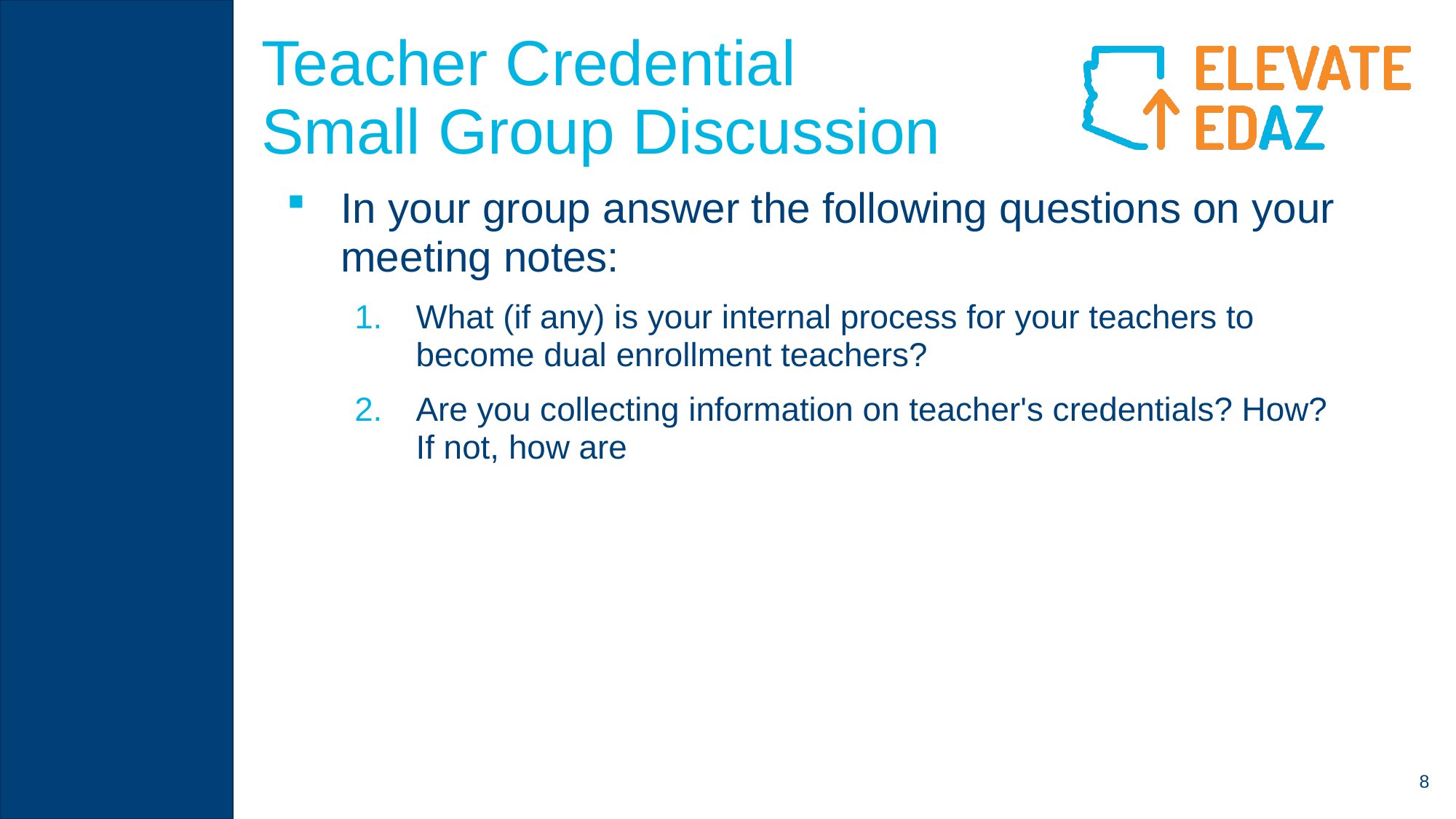

# Teacher Credential   Small Group Discussion
In your group answer the following questions on your meeting notes:
What (if any) is your internal process for your teachers to become dual enrollment teachers?
Are you collecting information on teacher's credentials? How? If not, how are

8